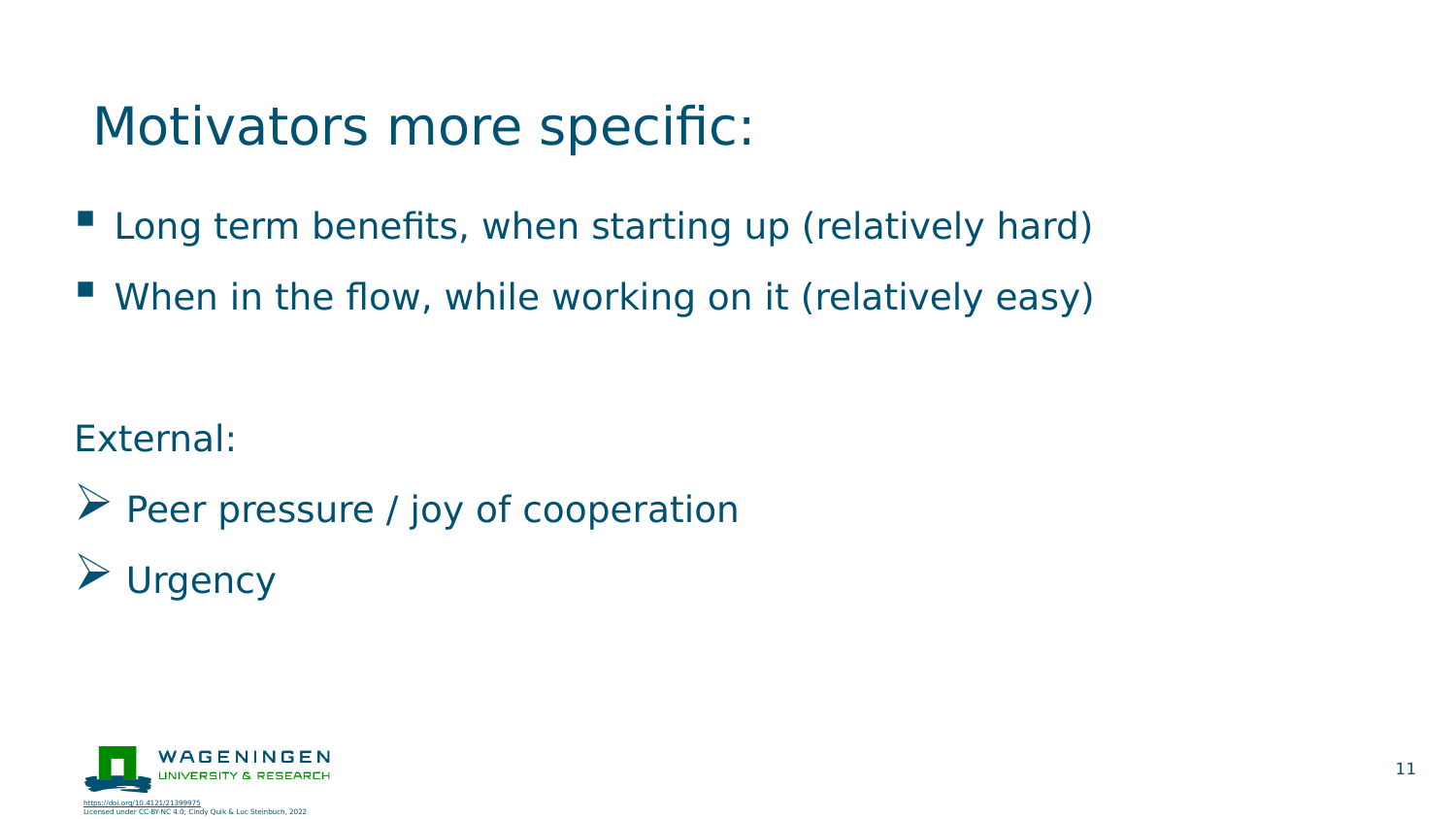

# Motivators more specific:
Long term benefits, when starting up (relatively hard)
When in the flow, while working on it (relatively easy)

External:
 Peer pressure / joy of cooperation
 Urgency

11